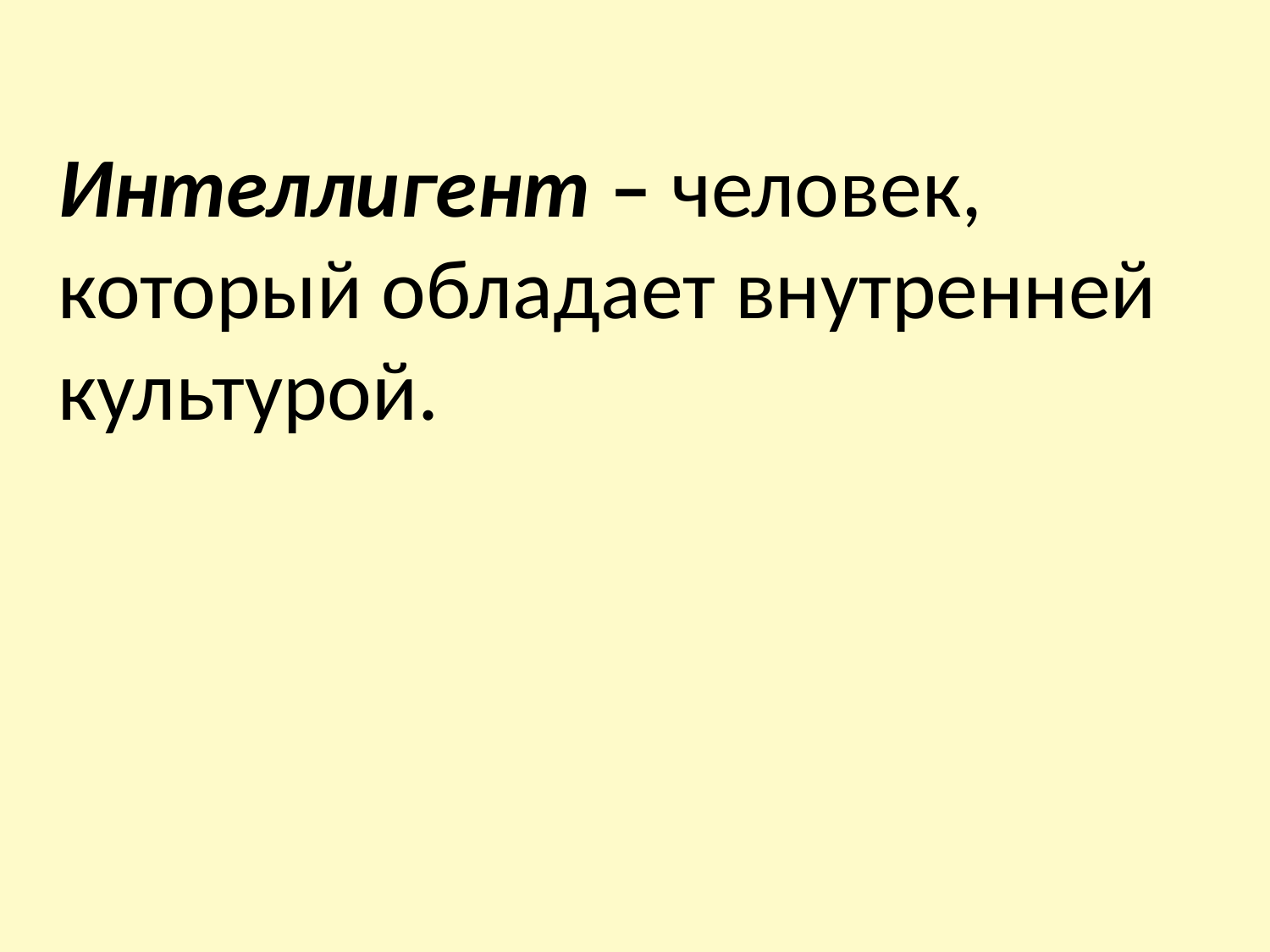

Интеллигент – человек, который обладает внутренней культурой.